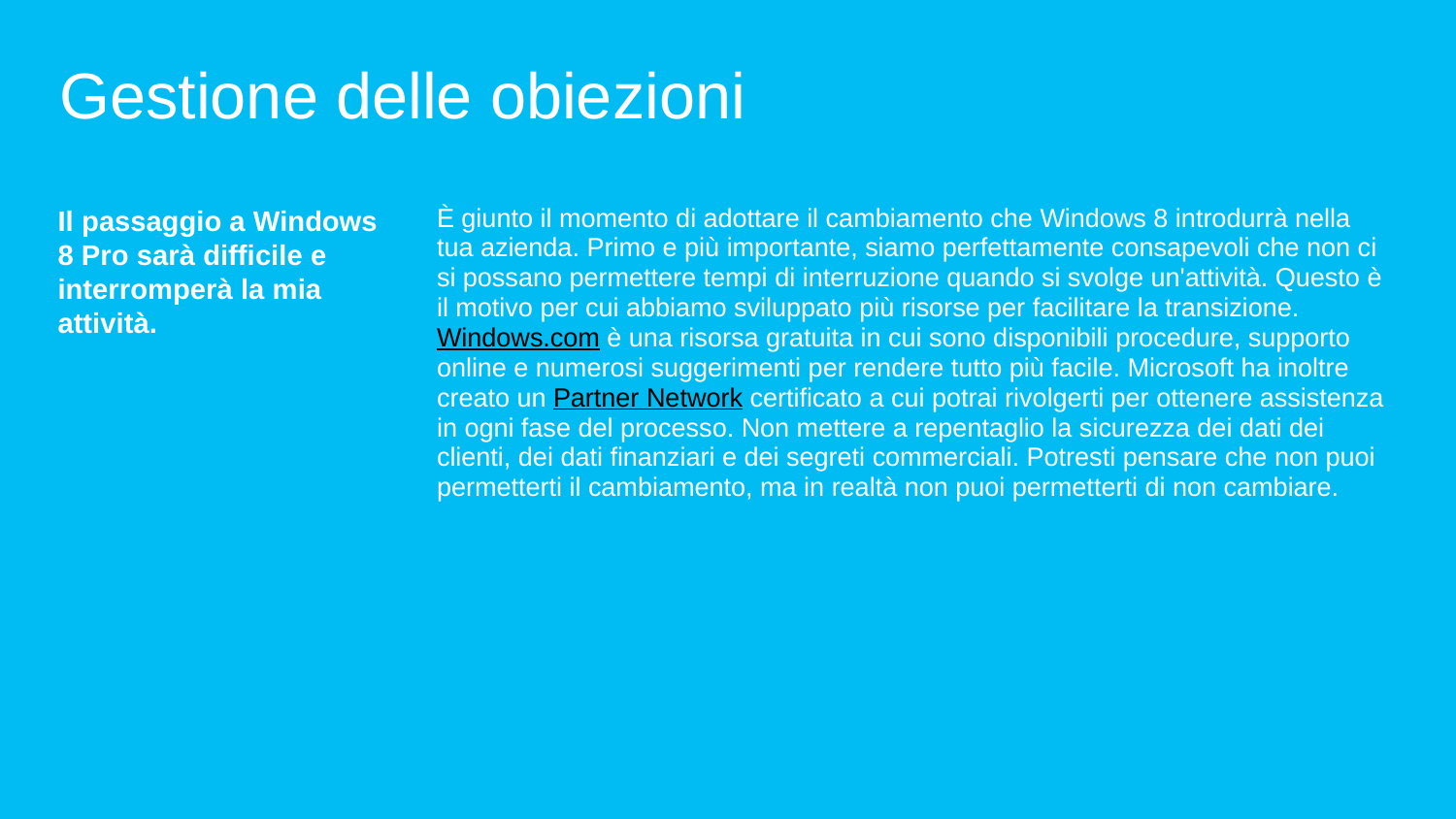

Gestione delle obiezioni
# Il passaggio a Windows 8 Pro sarà difficile e interromperà la mia attività.
È giunto il momento di adottare il cambiamento che Windows 8 introdurrà nella
tua azienda. Primo e più importante, siamo perfettamente consapevoli che non ci
si possano permettere tempi di interruzione quando si svolge un'attività. Questo è
il motivo per cui abbiamo sviluppato più risorse per facilitare la transizione. Windows.com è una risorsa gratuita in cui sono disponibili procedure, supporto online e numerosi suggerimenti per rendere tutto più facile. Microsoft ha inoltre creato un Partner Network certificato a cui potrai rivolgerti per ottenere assistenza in ogni fase del processo. Non mettere a repentaglio la sicurezza dei dati dei clienti, dei dati finanziari e dei segreti commerciali. Potresti pensare che non puoi permetterti il cambiamento, ma in realtà non puoi permetterti di non cambiare.